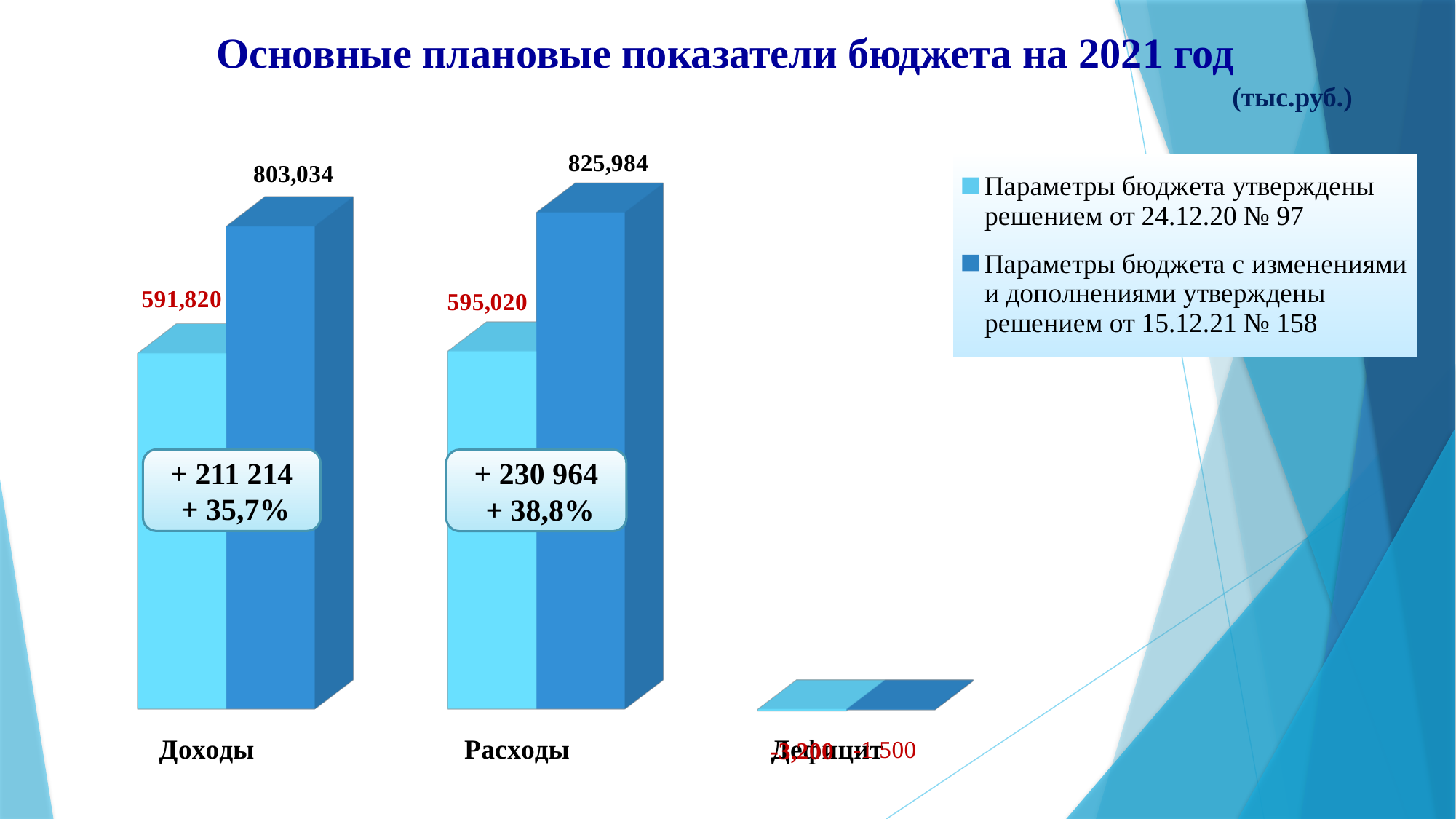

# Основные плановые показатели бюджета на 2021 год
(тыс.руб.)

[unsupported chart]

+ 211 214
 + 35,7%
+ 230 964
 + 38,8%